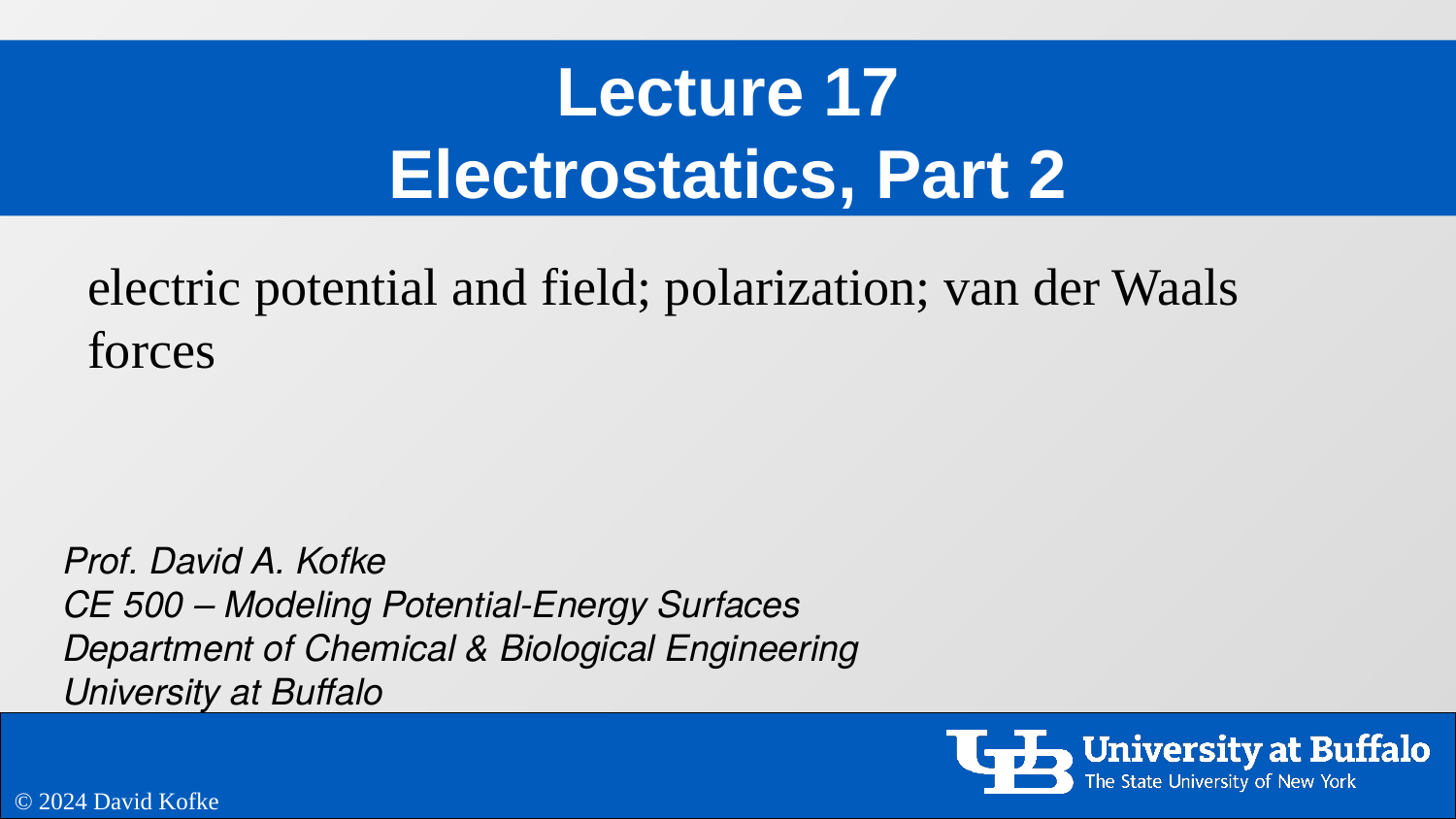

# Lecture 17 Electrostatics, Part 2
electric potential and field; polarization; van der Waals forces
© 2024 David Kofke